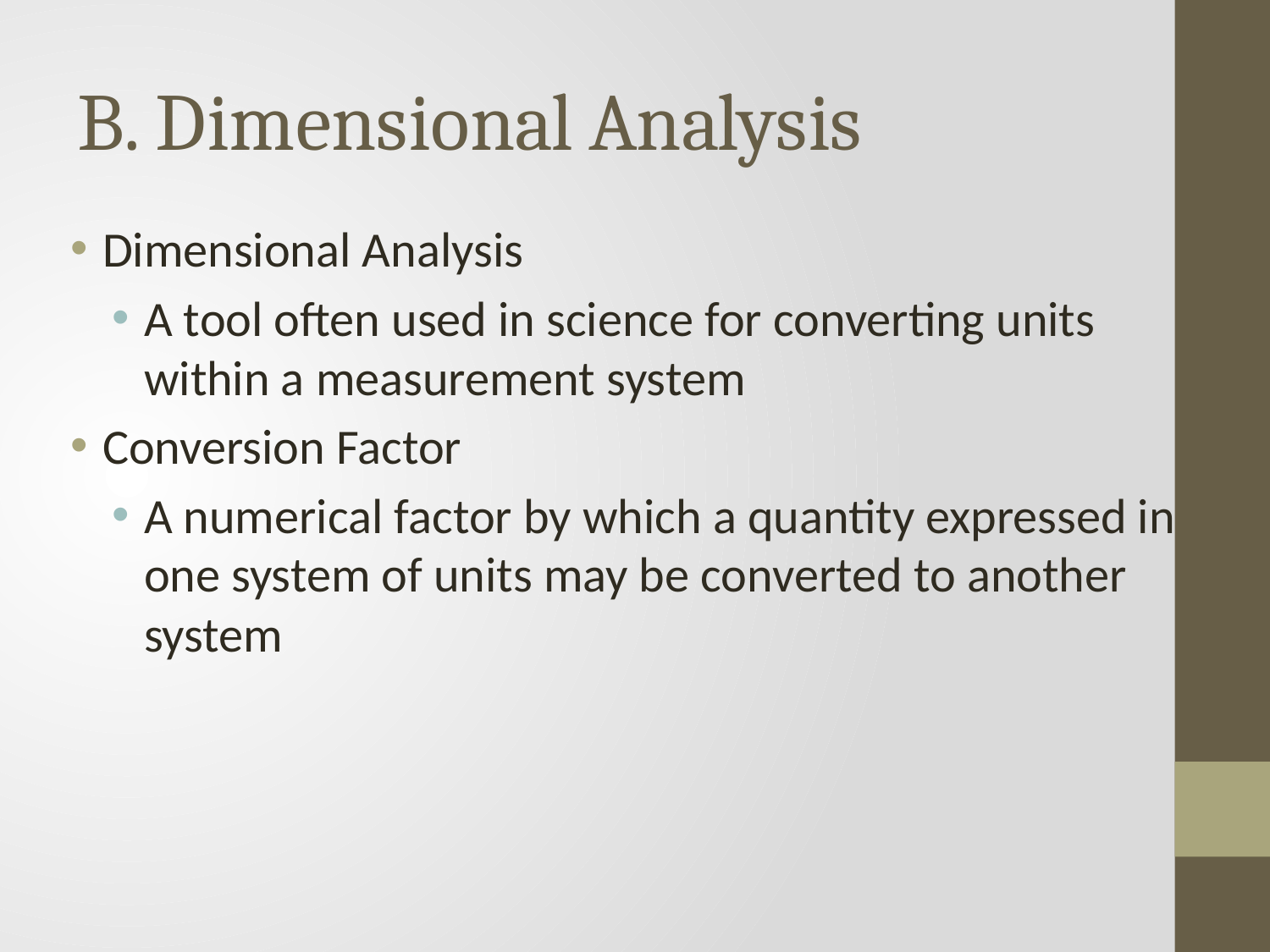

# B. Dimensional Analysis
Dimensional Analysis
A tool often used in science for converting units within a measurement system
Conversion Factor
A numerical factor by which a quantity expressed in one system of units may be converted to another system